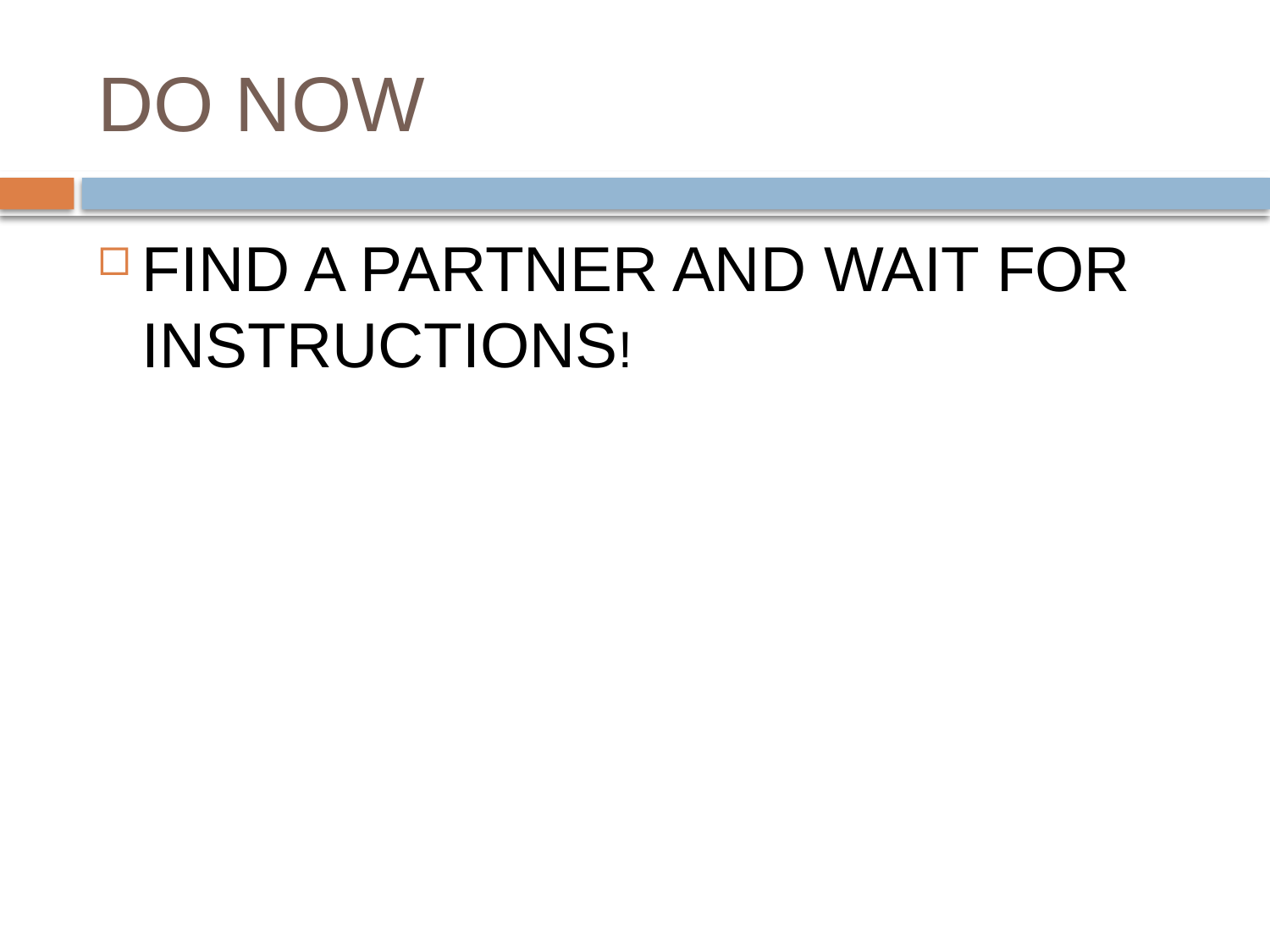

# DO NOW
FIND A PARTNER AND WAIT FOR INSTRUCTIONS!